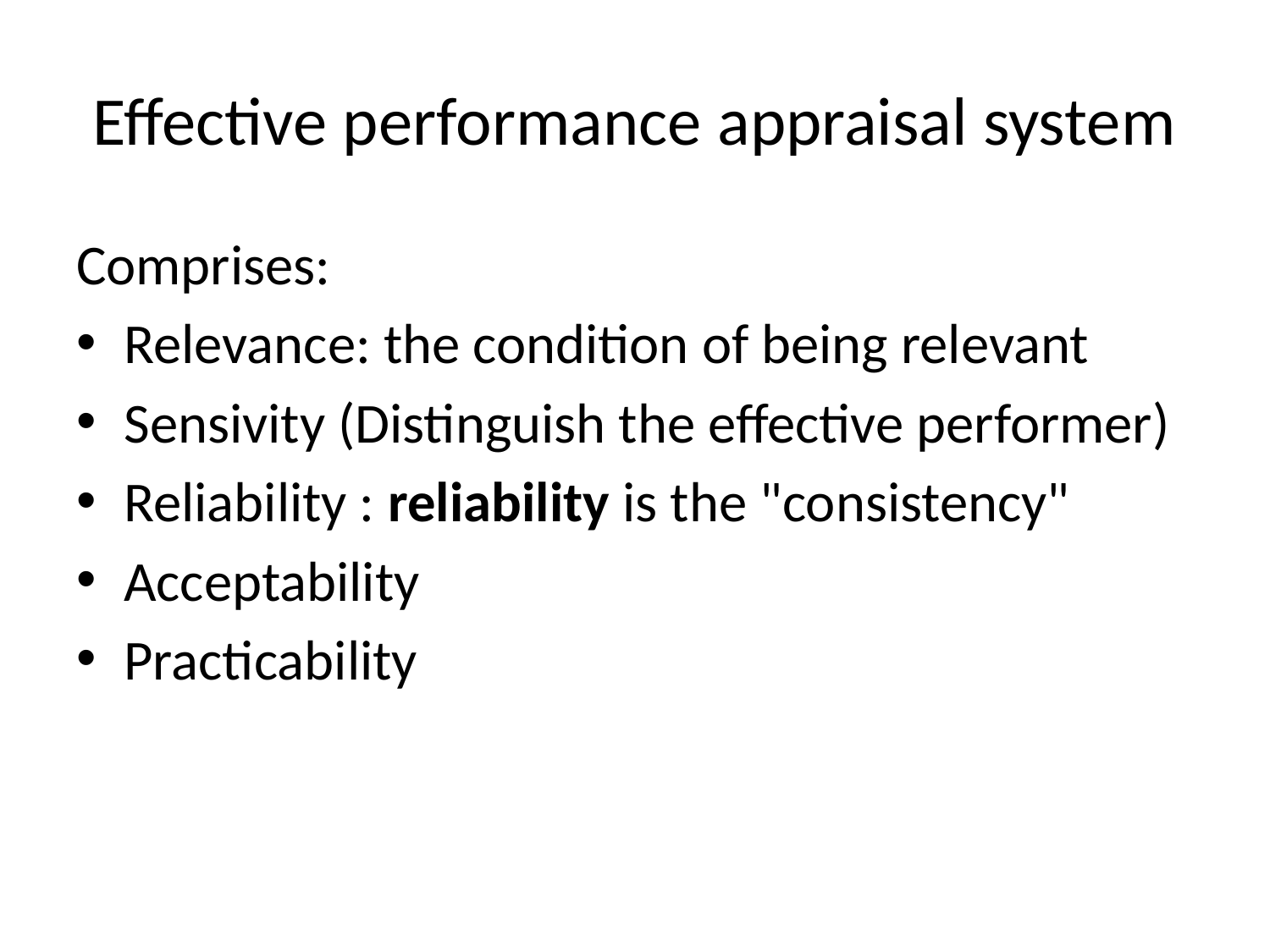

# Effective performance appraisal system
Comprises:
Relevance: the condition of being relevant
Sensivity (Distinguish the effective performer)
Reliability : reliability is the "consistency"
Acceptability
Practicability